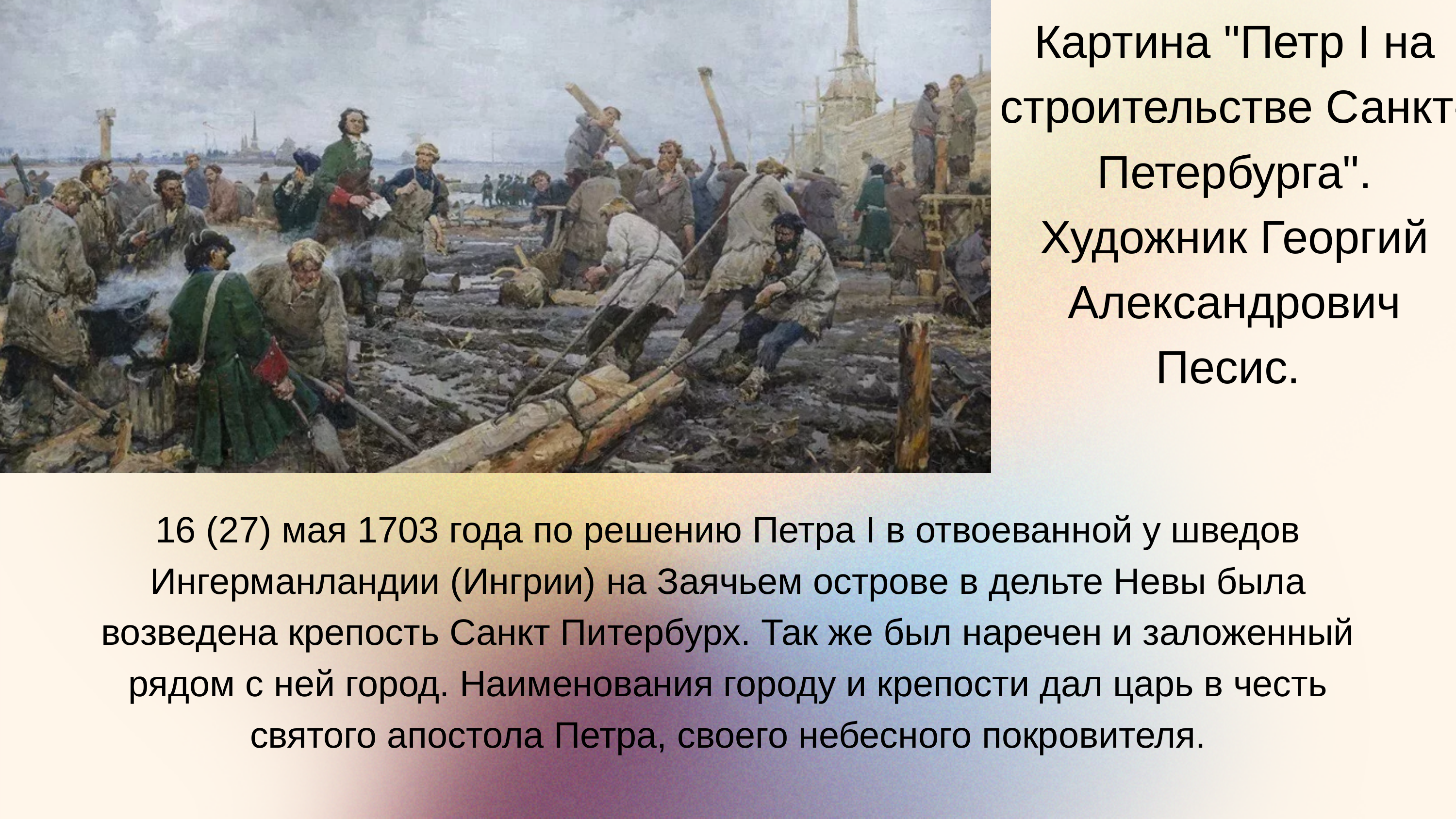

Картина "Петр I на строительстве Санкт-Петербурга". Художник Георгий Александрович Песис.
16 (27) мая 1703 года по решению Петра I в отвоеванной у шведов Ингерманландии (Ингрии) на Заячьем острове в дельте Невы была возведена крепость Санкт Питербурх. Так же был наречен и заложенный рядом с ней город. Наименования городу и крепости дал царь в честь святого апостола Петра, своего небесного покровителя.